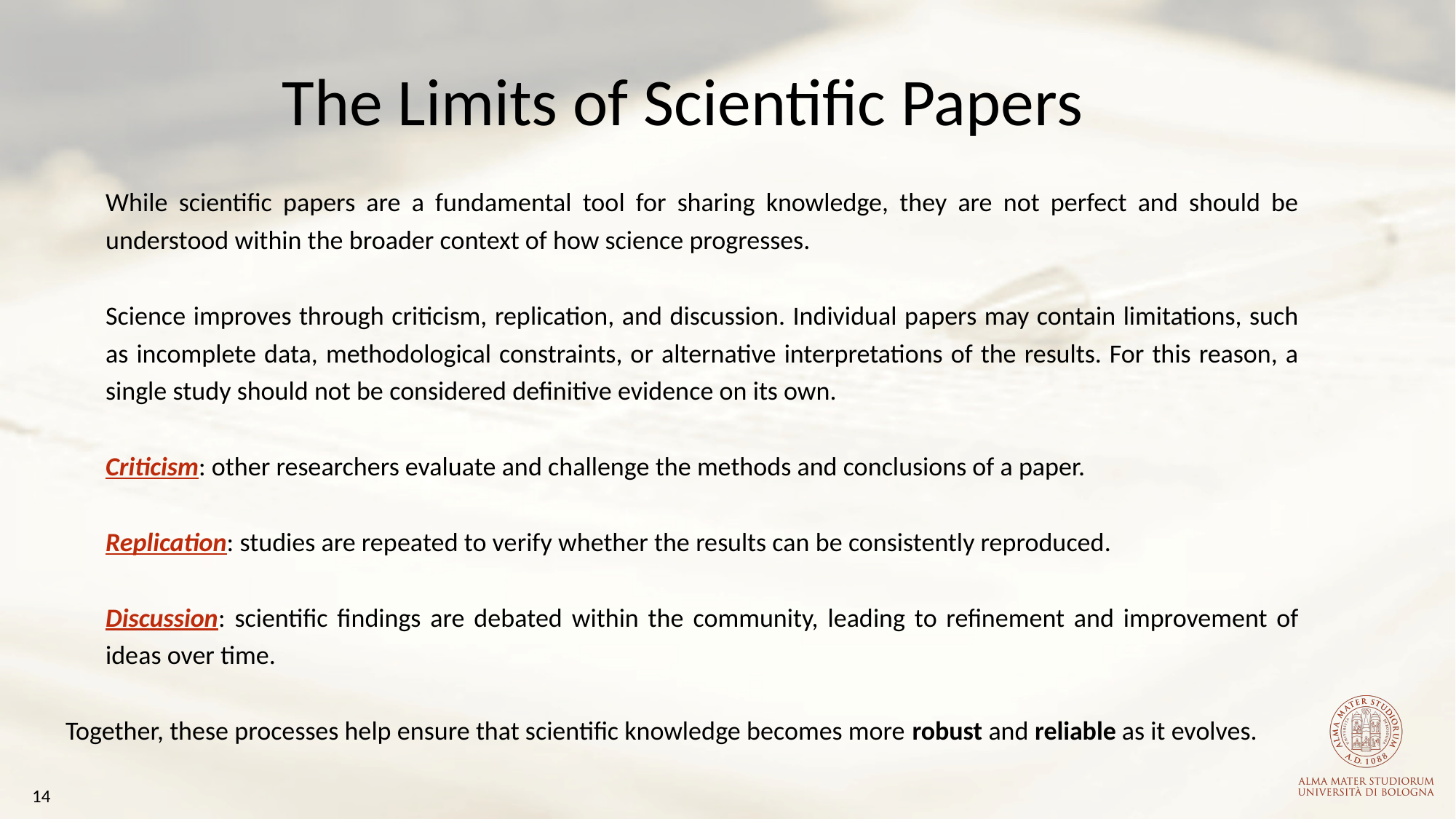

The Limits of Scientific Papers
While scientific papers are a fundamental tool for sharing knowledge, they are not perfect and should be understood within the broader context of how science progresses.

Science improves through criticism, replication, and discussion. Individual papers may contain limitations, such as incomplete data, methodological constraints, or alternative interpretations of the results. For this reason, a single study should not be considered definitive evidence on its own.

Criticism: other researchers evaluate and challenge the methods and conclusions of a paper.

Replication: studies are repeated to verify whether the results can be consistently reproduced.

Discussion: scientific findings are debated within the community, leading to refinement and improvement of ideas over time.

Together, these processes help ensure that scientific knowledge becomes more robust and reliable as it evolves.